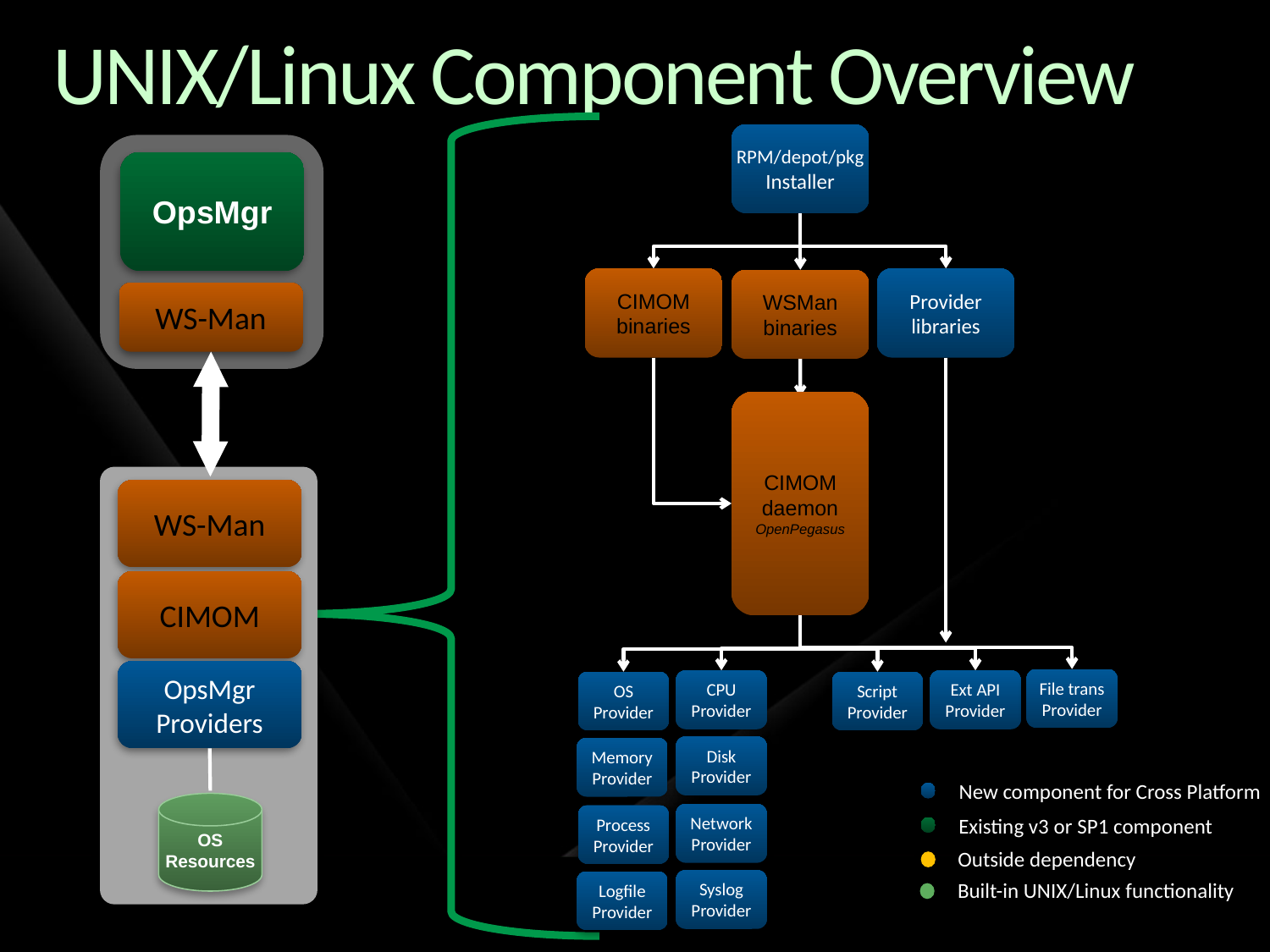

# UNIX/Linux Component Overview

RPM/depot/pkg
Installer
CIMOM
binaries
Provider
libraries
WSMan
binaries
CIMOM
daemon
OpenPegasus
File trans
Provider
CPU
Provider
Ext API
Provider
OS
Provider
Script
Provider
Disk
Provider
Memory
Provider
Network
Provider
Process
Provider
Syslog
Provider
Logfile
Provider

OpsMgr
WS-Man

WS-Man
CIMOM
OpsMgr
Providers
OS
Resources
New component for Cross Platform

Existing v3 or SP1 component

Outside dependency

Built-in UNIX/Linux functionality